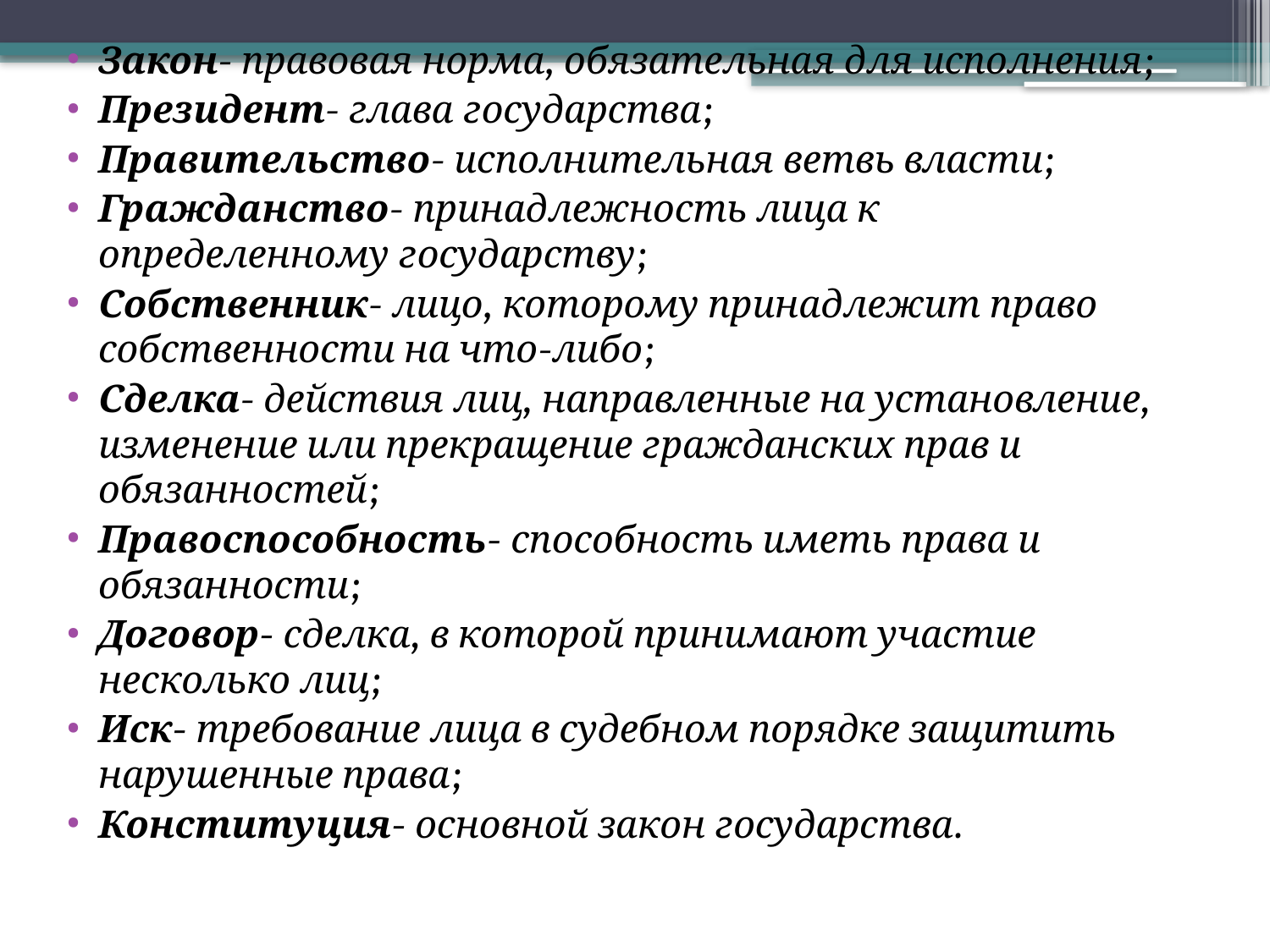

#
Закон- правовая норма, обязательная для исполнения;
Президент- глава государства;
Правительство- исполнительная ветвь власти;
Гражданство- принадлежность лица к определенному государству;
Собственник- лицо, которому принадлежит право собственности на что-либо;
Сделка- действия лиц, направленные на установление, изменение или прекращение гражданских прав и обязанностей;
Правоспособность- способность иметь права и обязанности;
Договор- сделка, в которой принимают участие несколько лиц;
Иск- требование лица в судебном порядке защитить нарушенные права;
Конституция- основной закон государства.